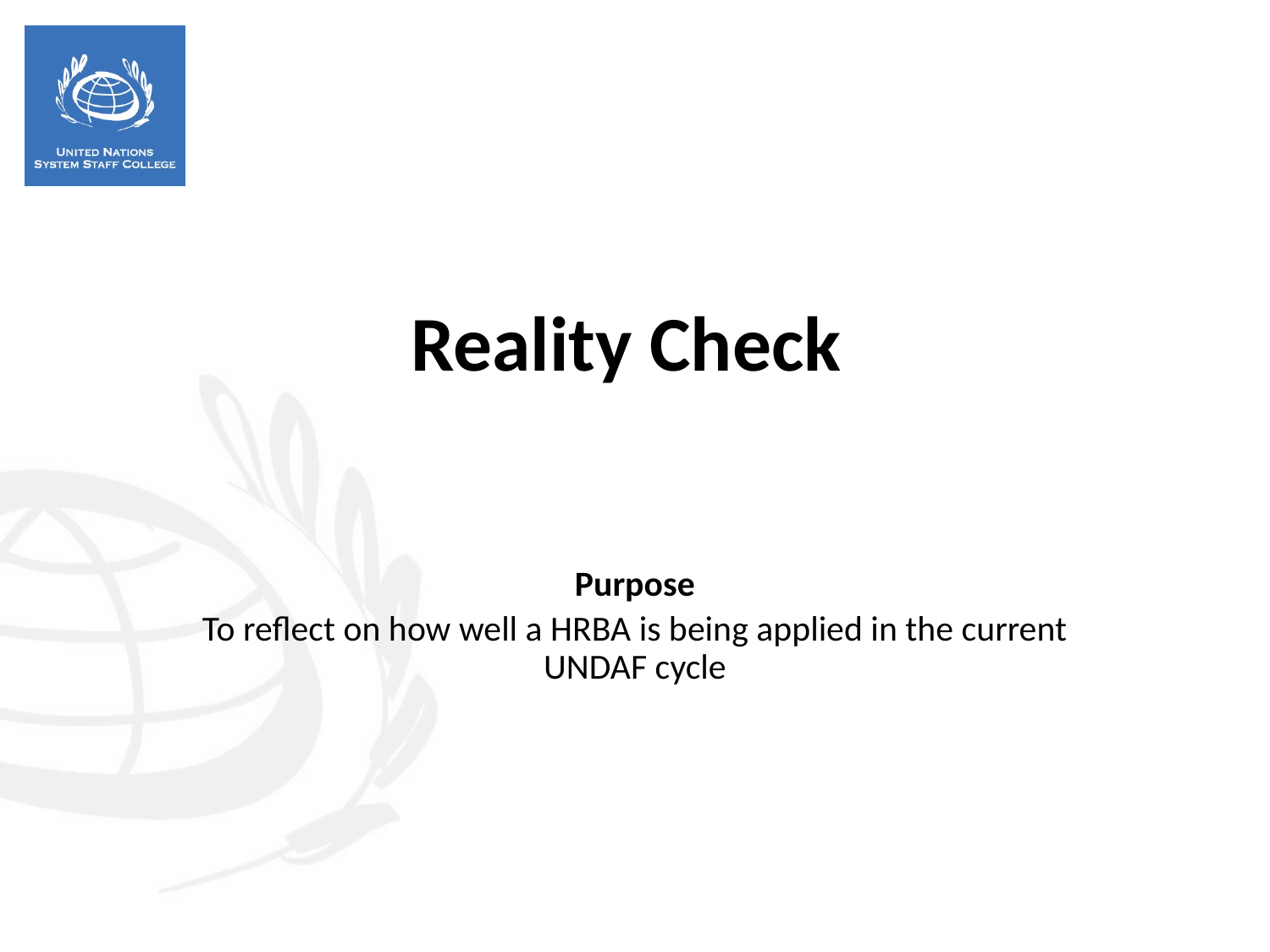

Reality Check
Purpose
To reflect on how well a HRBA is being applied in the current UNDAF cycle